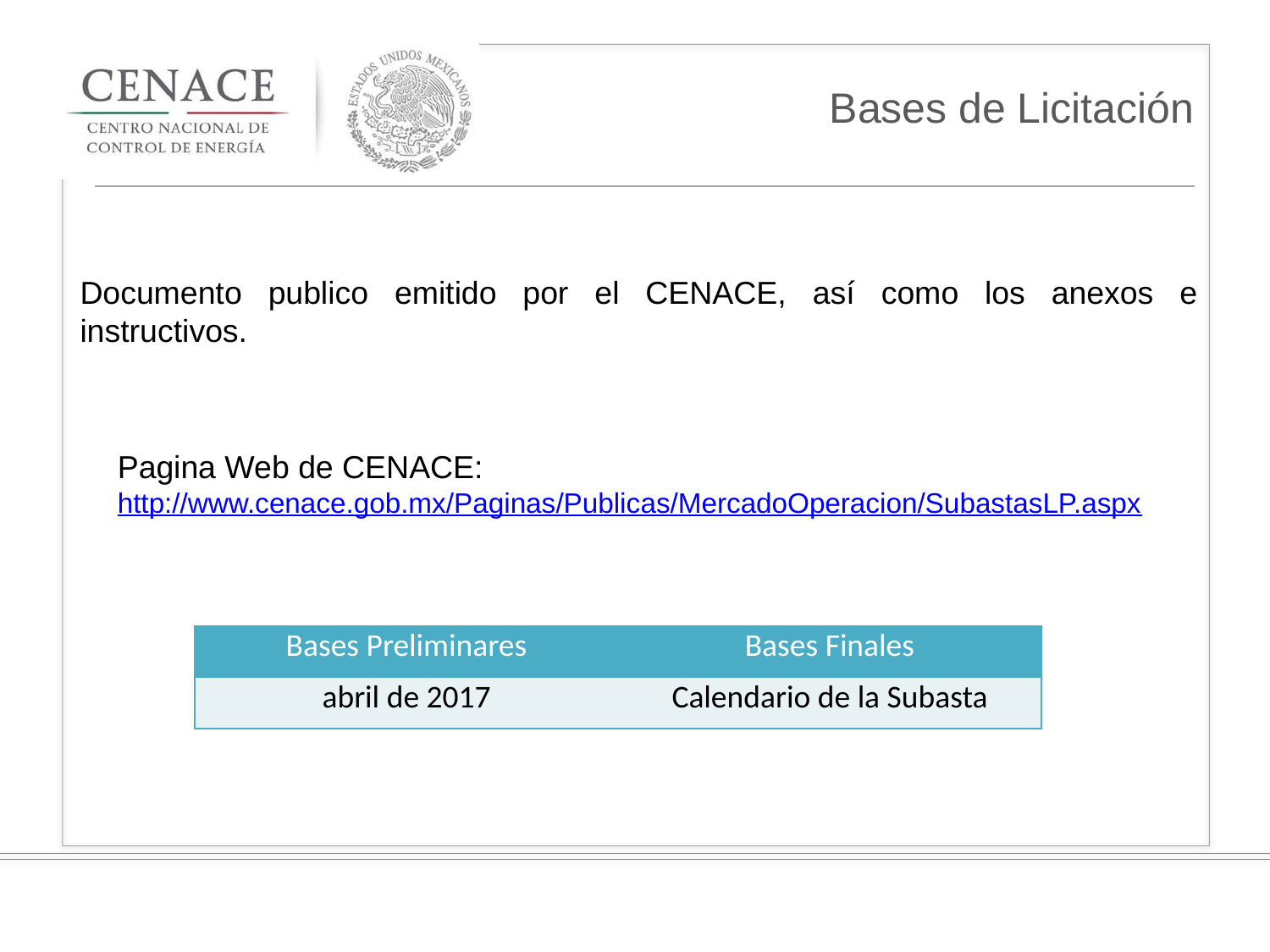

# Bases de Licitación
Documento publico emitido por el CENACE, así como los anexos e instructivos.

Pagina Web de CENACE: http://www.cenace.gob.mx/Paginas/Publicas/MercadoOperacion/SubastasLP.aspx
| Bases Preliminares | Bases Finales |
| --- | --- |
| abril de 2017 | Calendario de la Subasta |